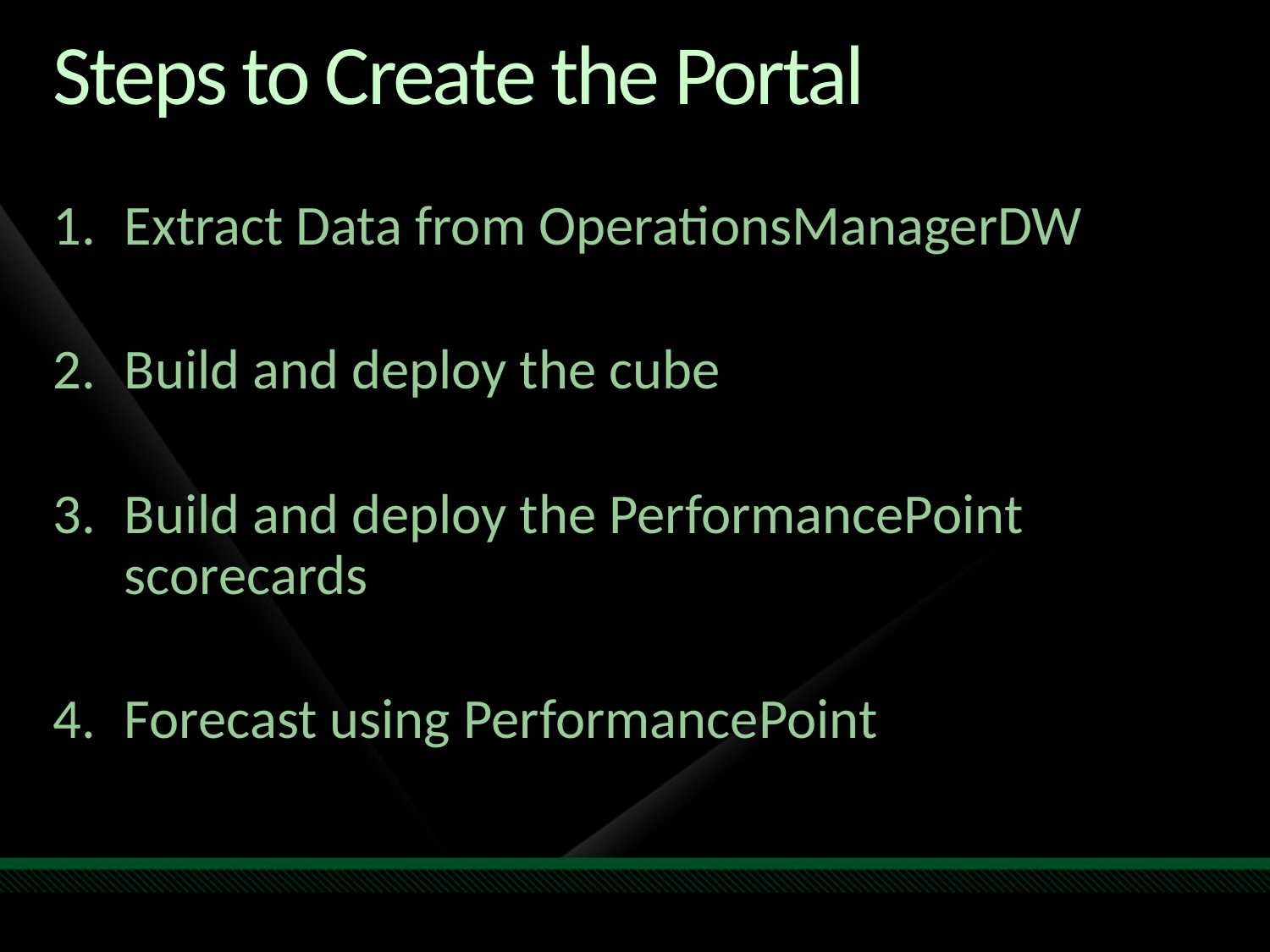

# Steps to Create the Portal
Extract Data from OperationsManagerDW

Build and deploy the cube

Build and deploy the PerformancePoint scorecards

Forecast using PerformancePoint